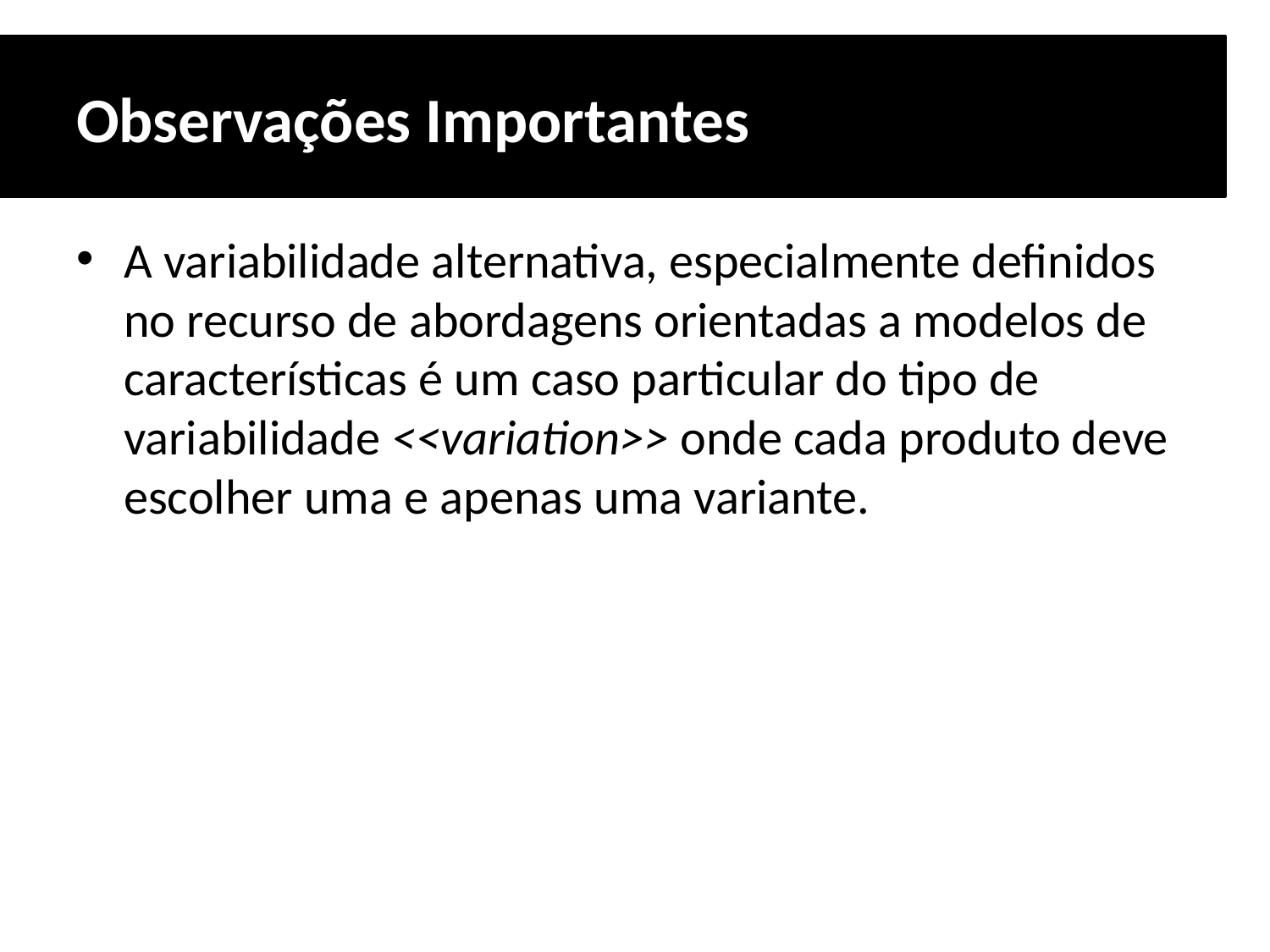

# Observações Importantes
A variabilidade alternativa, especialmente definidos no recurso de abordagens orientadas a modelos de características é um caso particular do tipo de variabilidade <<variation>> onde cada produto deve escolher uma e apenas uma variante.